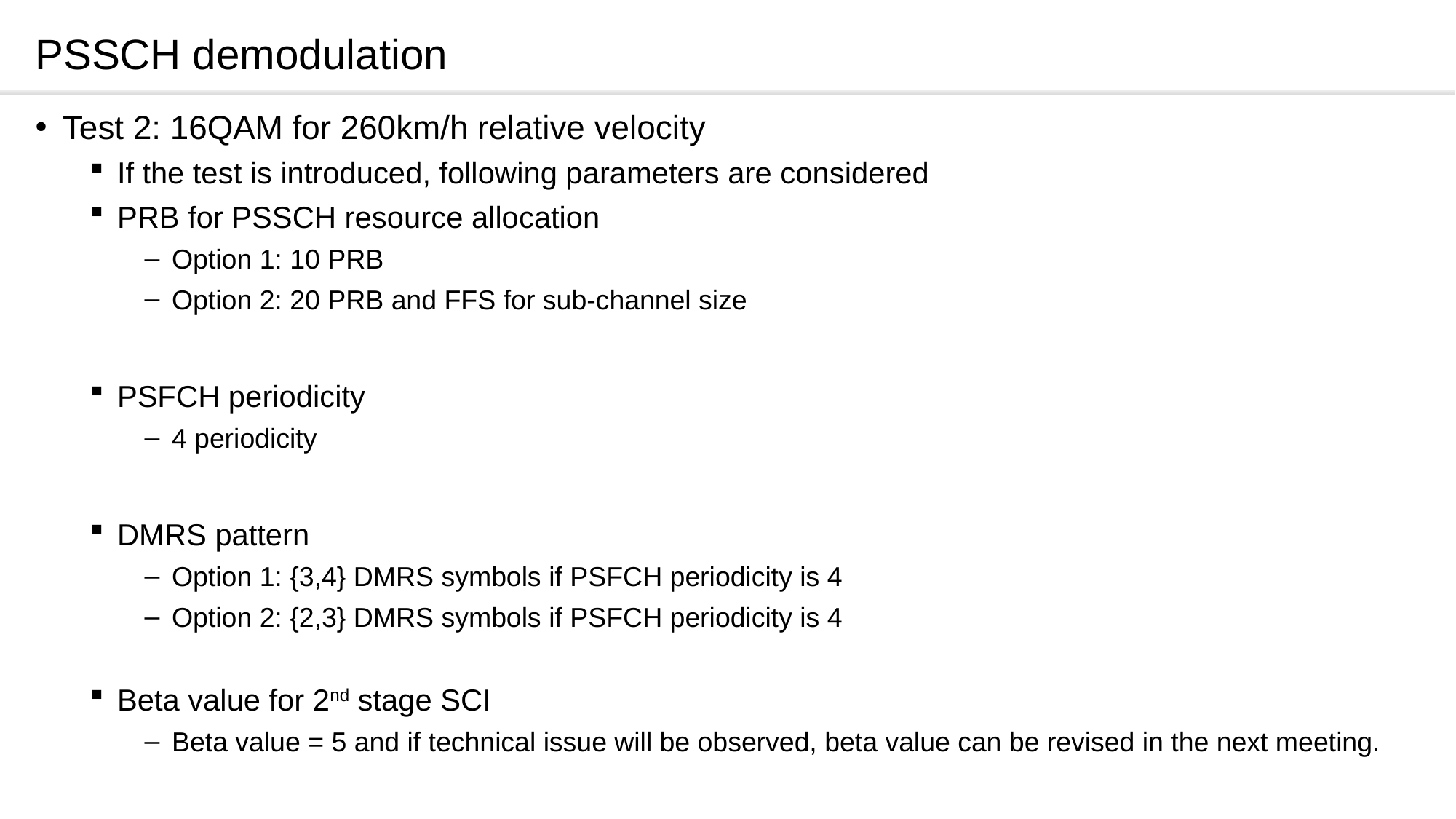

# PSSCH demodulation
Test 2: 16QAM for 260km/h relative velocity
If the test is introduced, following parameters are considered
PRB for PSSCH resource allocation
Option 1: 10 PRB
Option 2: 20 PRB and FFS for sub-channel size

PSFCH periodicity
4 periodicity

DMRS pattern
Option 1: {3,4} DMRS symbols if PSFCH periodicity is 4
Option 2: {2,3} DMRS symbols if PSFCH periodicity is 4

Beta value for 2nd stage SCI
Beta value = 5 and if technical issue will be observed, beta value can be revised in the next meeting.